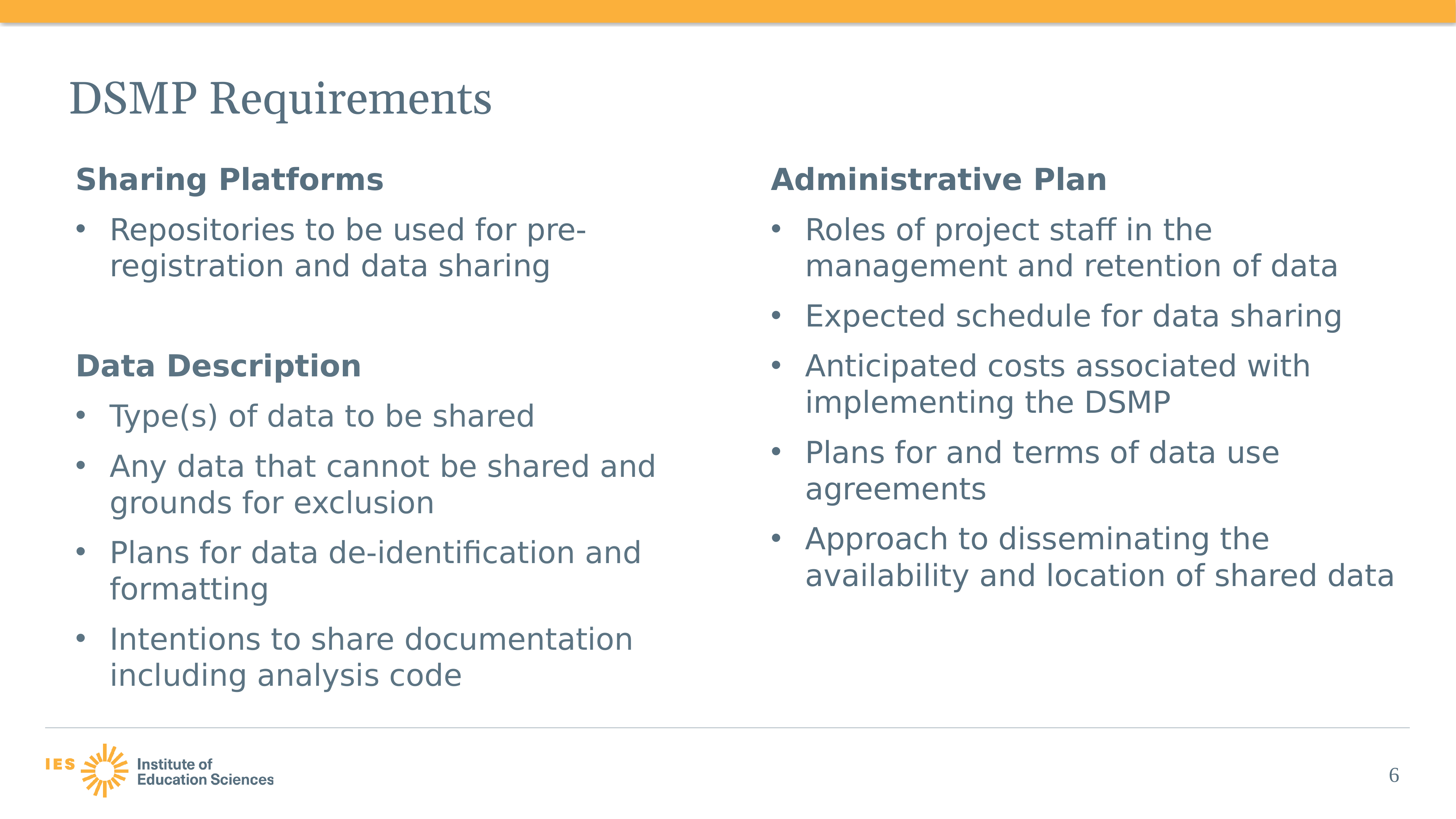

# DSMP Requirements
Sharing Platforms
Repositories to be used for pre-registration and data sharing

Data Description
Type(s) of data to be shared
Any data that cannot be shared and grounds for exclusion
Plans for data de-identification and formatting
Intentions to share documentation including analysis code
Administrative Plan
Roles of project staff in the management and retention of data
Expected schedule for data sharing
Anticipated costs associated with implementing the DSMP
Plans for and terms of data use agreements
Approach to disseminating the availability and location of shared data
6